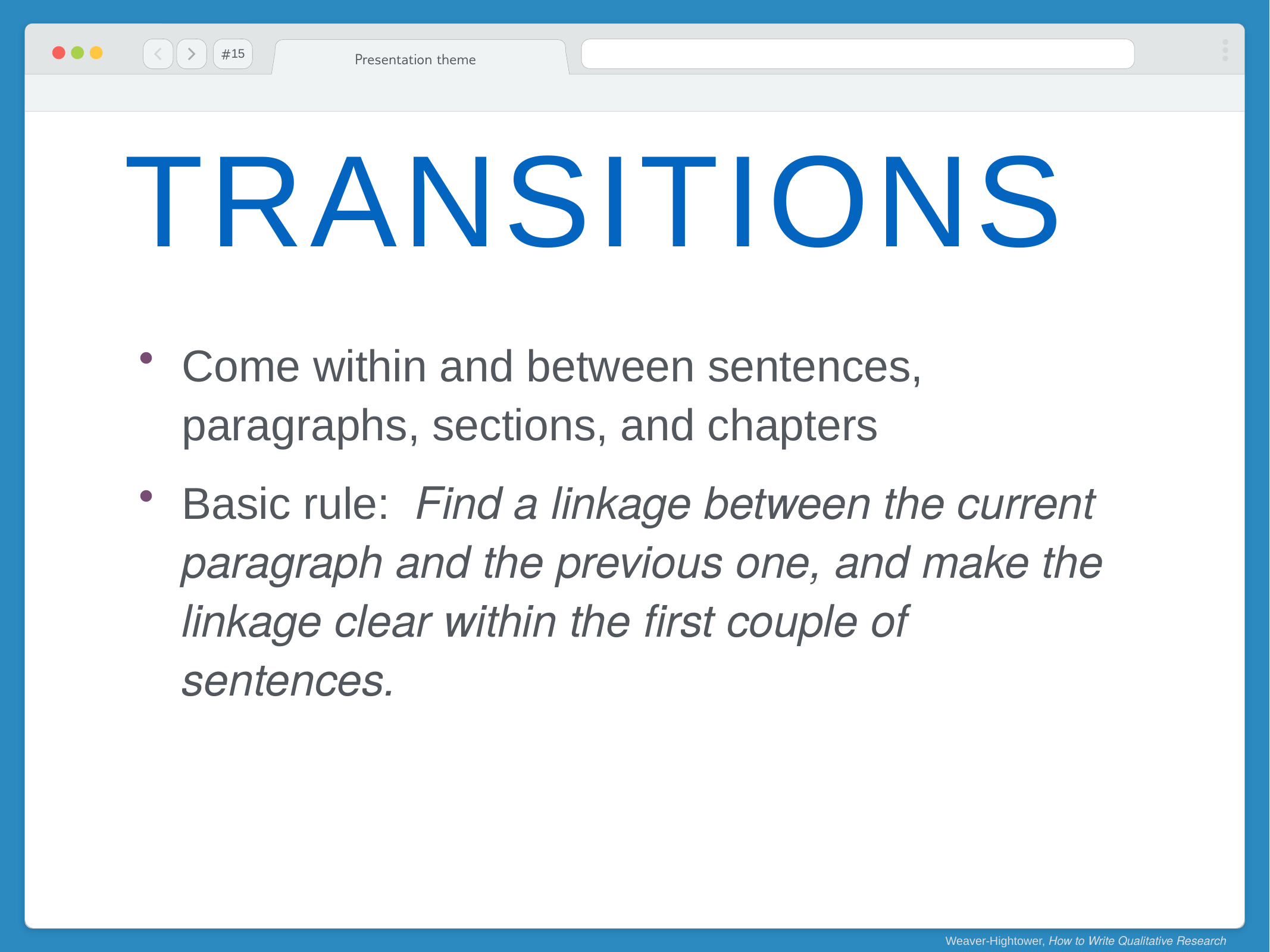

#
Presentation theme
15
# Transitions
Come within and between sentences, paragraphs, sections, and chapters
Basic rule:  Find a linkage between the current paragraph and the previous one, and make the linkage clear within the first couple of sentences.